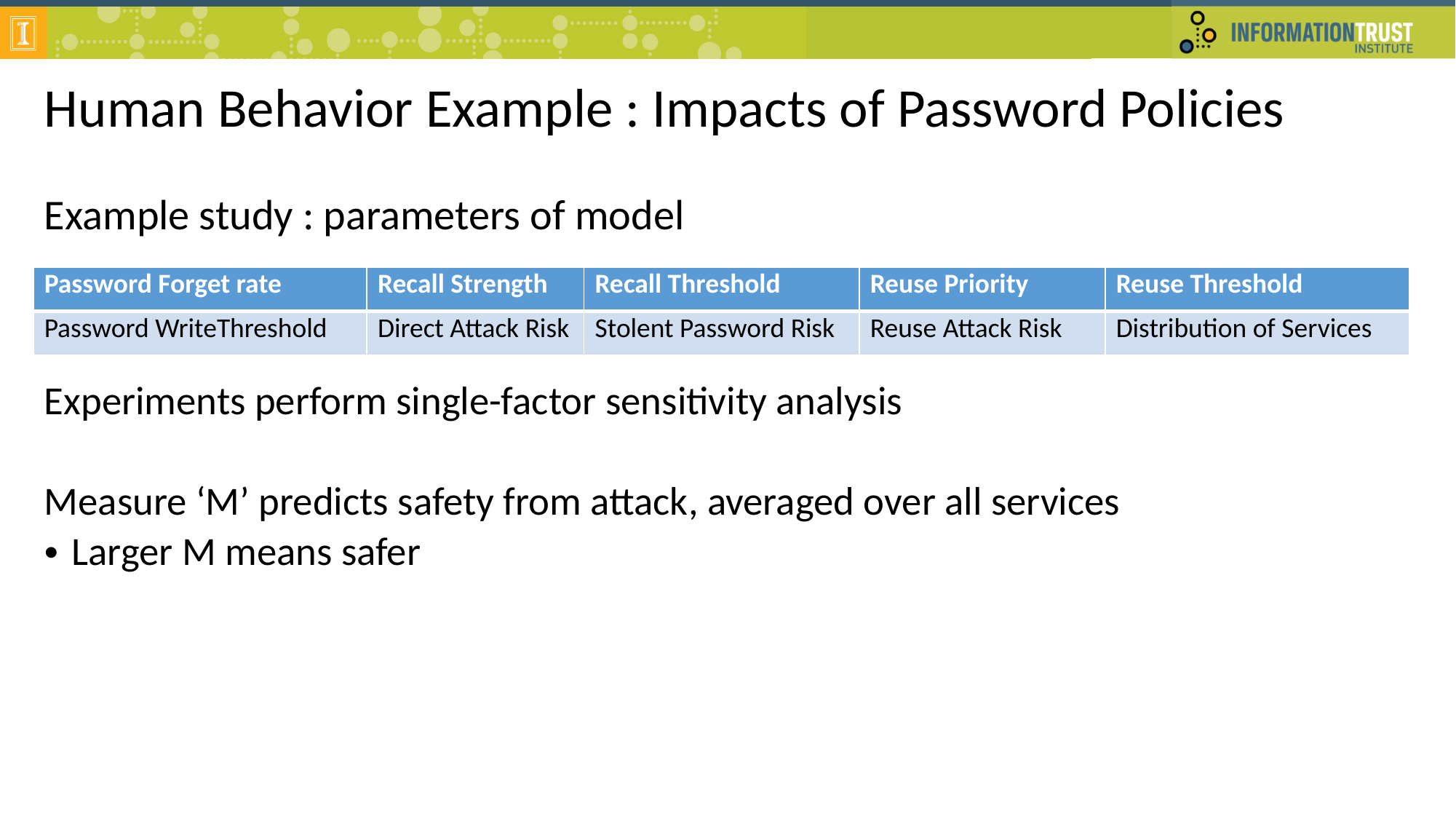

# Human Behavior Example : Impacts of Password Policies
Example study : parameters of model

| Password Forget rate | Recall Strength | Recall Threshold | Reuse Priority | Reuse Threshold |
| --- | --- | --- | --- | --- |
| Password WriteThreshold | Direct Attack Risk | Stolent Password Risk | Reuse Attack Risk | Distribution of Services |
Experiments perform single-factor sensitivity analysis

Measure ‘M’ predicts safety from attack, averaged over all services
	Larger M means safer